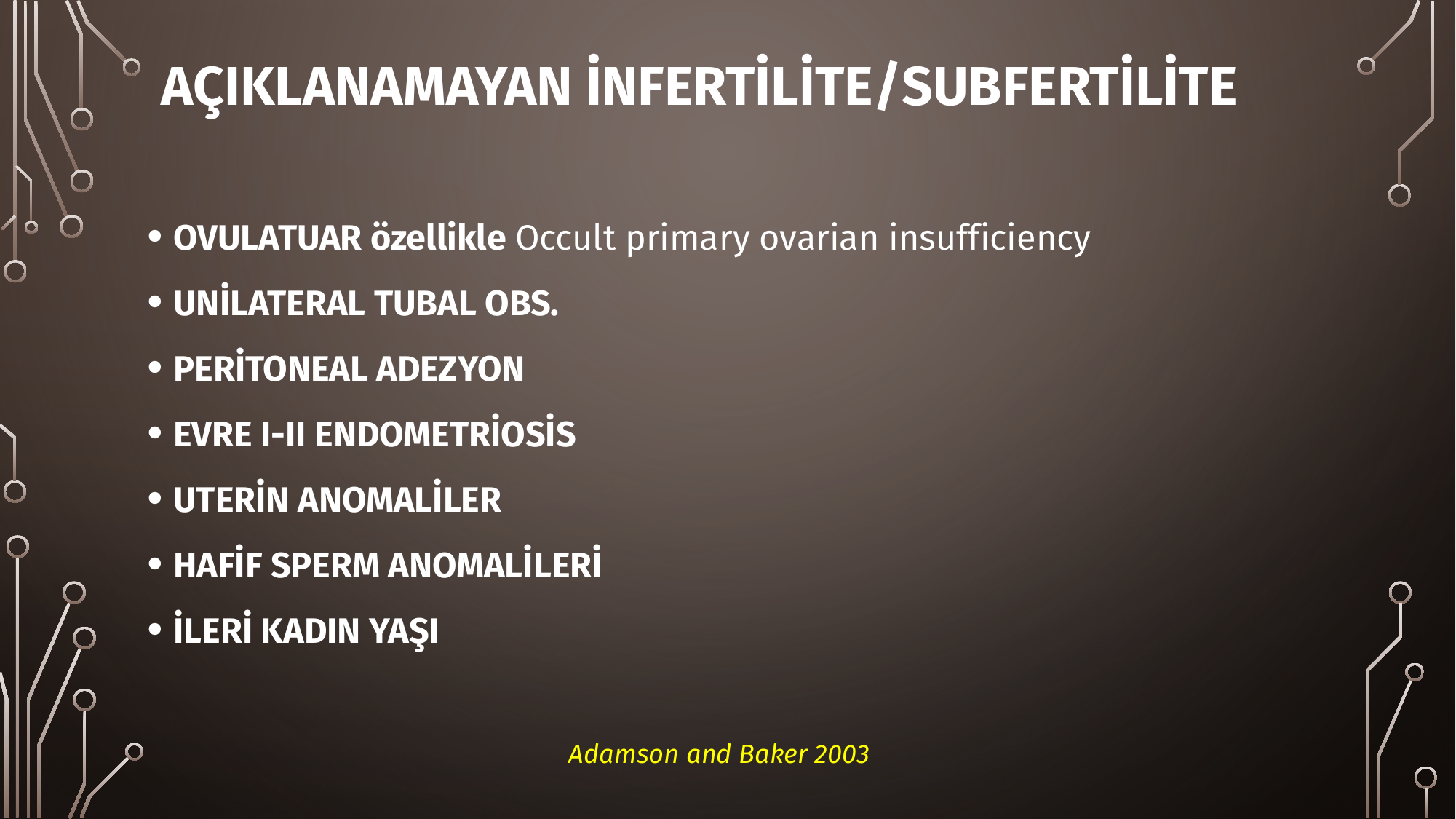

# AÇIKLANAMAYAN İNFERTİLİTE/SUBFERTİLİTE
OVULATUAR özellikle Occult primary ovarian insufficiency
UNİLATERAL TUBAL OBS.
PERİTONEAL ADEZYON
EVRE I-II ENDOMETRİOSİS
UTERİN ANOMALİLER
HAFİF SPERM ANOMALİLERİ
İLERİ KADIN YAŞI

                                                             Adamson and Baker 2003